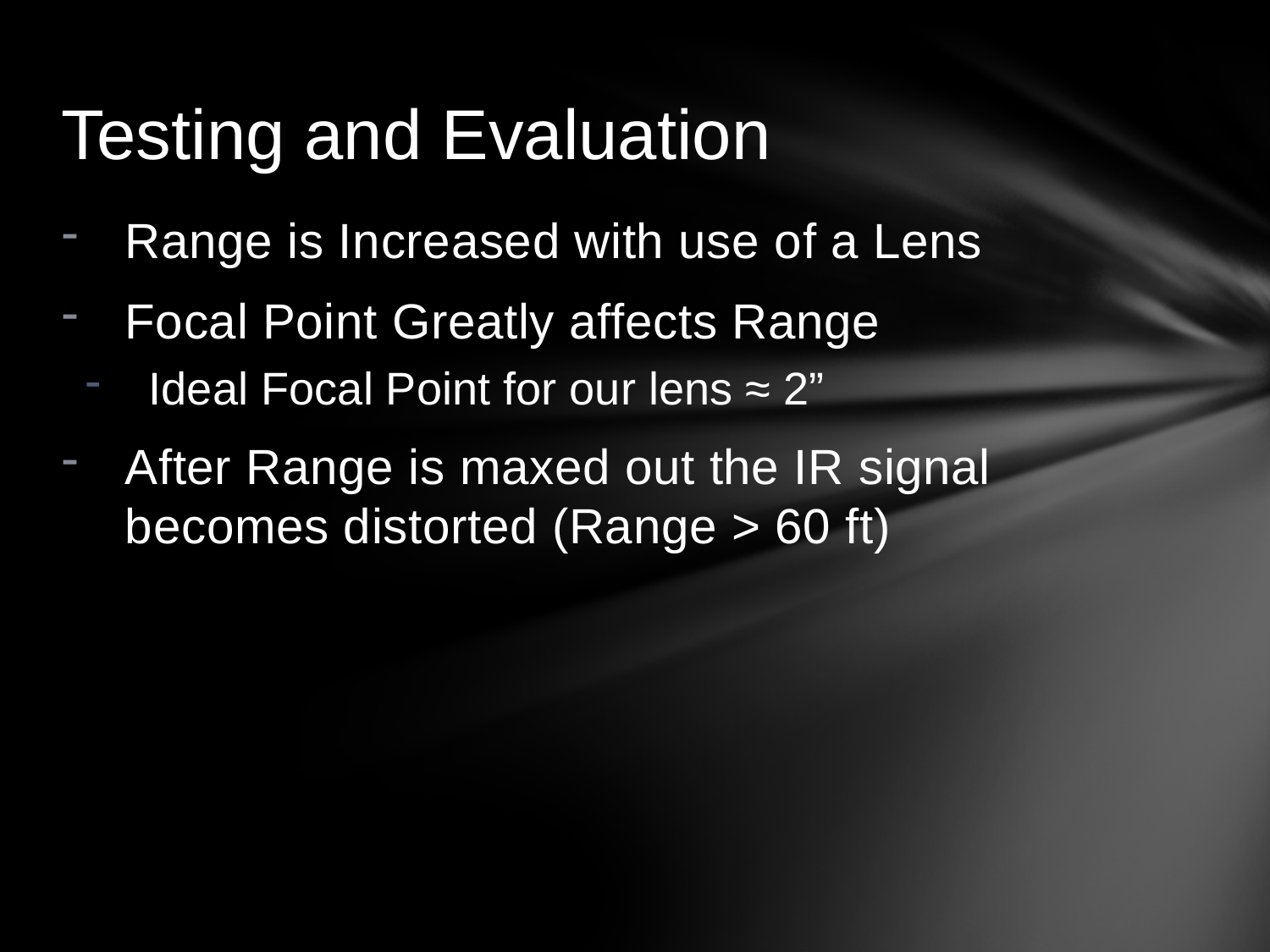

# Testing and Evaluation
Range is Increased with use of a Lens
Focal Point Greatly affects Range
Ideal Focal Point for our lens ≈ 2”
After Range is maxed out the IR signal becomes distorted (Range > 60 ft)